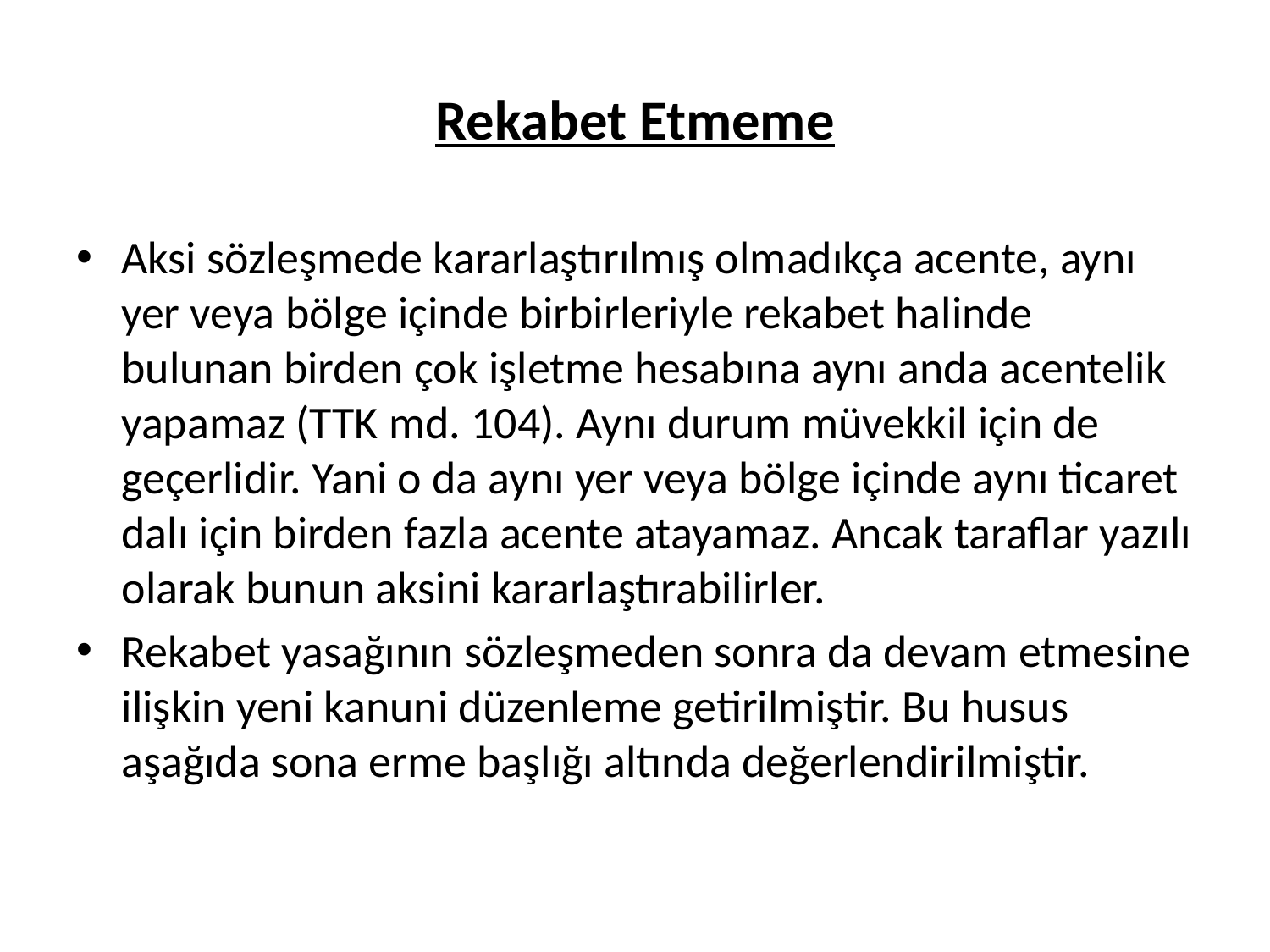

# Rekabet Etmeme
Aksi sözleşmede kararlaştırılmış olmadıkça acente, aynı yer veya bölge içinde birbirleriyle rekabet halinde bulunan birden çok işletme hesabına aynı anda acentelik yapamaz (TTK md. 104). Aynı durum müvekkil için de geçerlidir. Yani o da aynı yer veya bölge içinde aynı ticaret dalı için birden fazla acente atayamaz. Ancak taraflar yazılı olarak bunun aksini kararlaştırabilirler.
Rekabet yasağının sözleşmeden sonra da devam etmesine ilişkin yeni kanuni düzenleme getirilmiştir. Bu husus aşağıda sona erme başlığı altında değerlendirilmiştir.